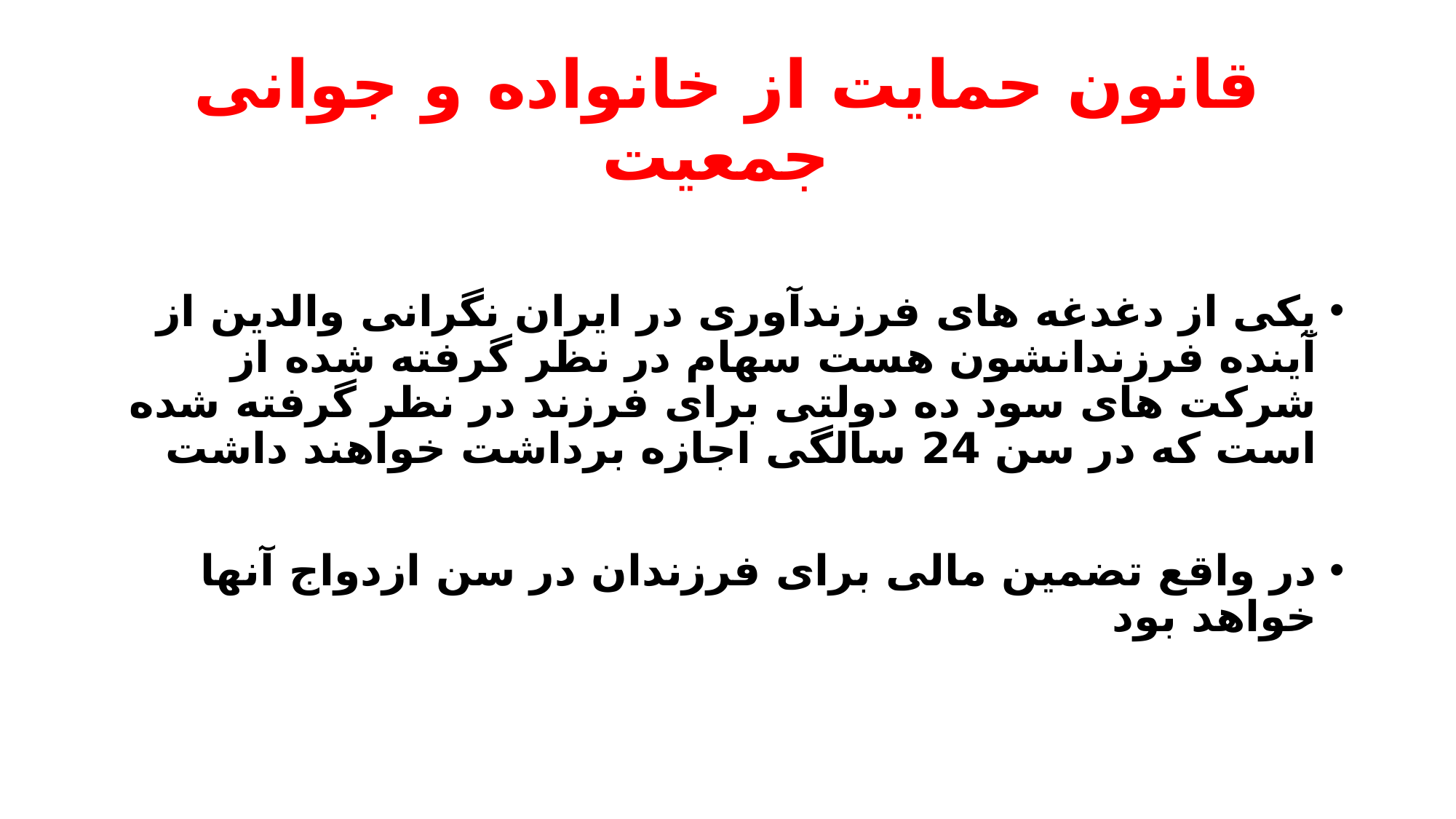

# قانون حمایت از خانواده و جوانی جمعیت

یکی از دغدغه های فرزندآوری در ایران نگرانی والدین از آینده فرزندانشون هست سهام در نظر گرفته شده از شرکت های سود ده دولتی برای فرزند در نظر گرفته شده است که در سن 24 سالگی اجازه برداشت خواهند داشت

در واقع تضمین مالی برای فرزندان در سن ازدواج آنها خواهد بود